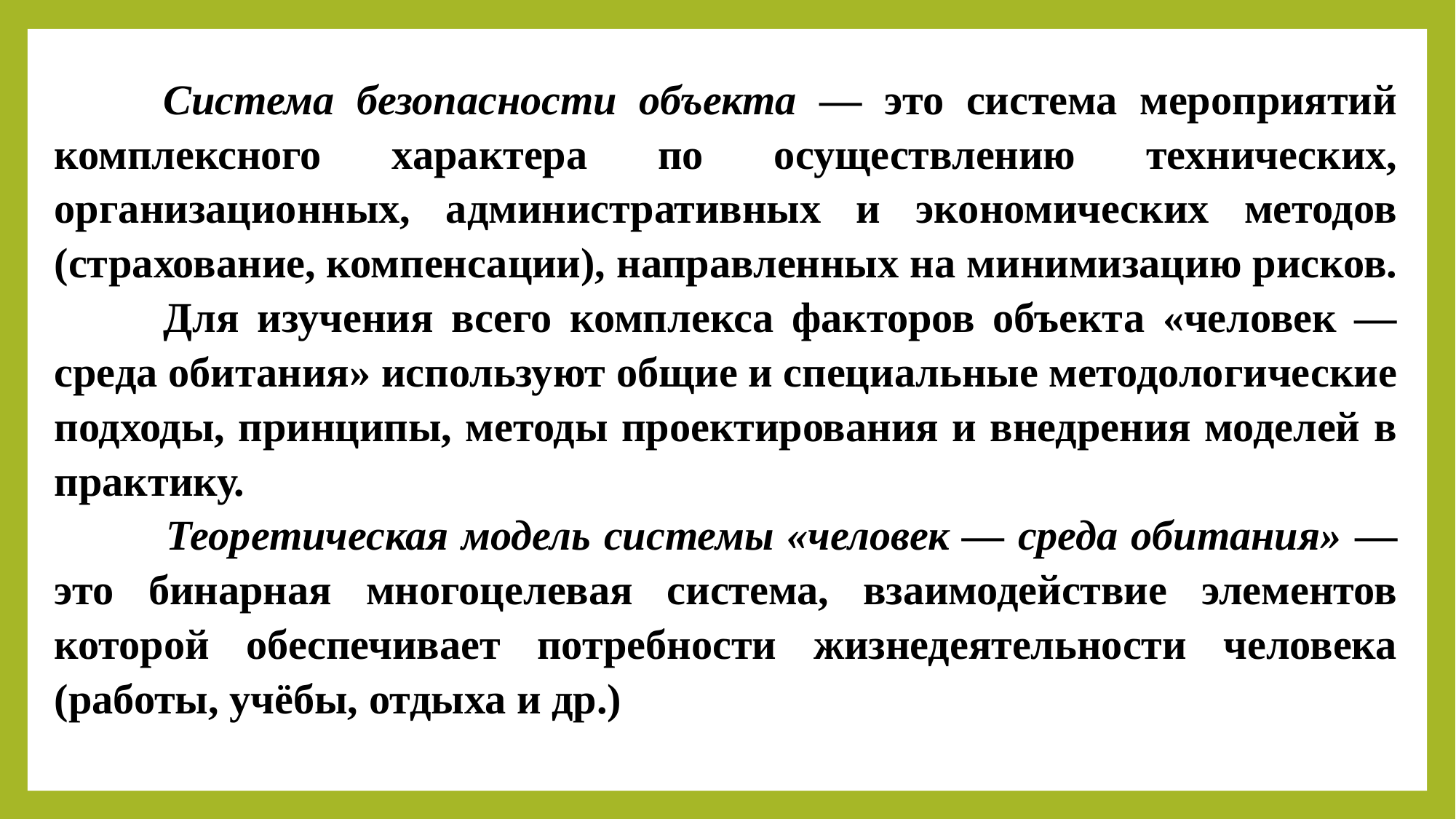

Система безопасности объекта — это система мероприятий комплексного характера по осуществлению технических, организационных, административных и экономических методов (страхование, компенсации), направленных на минимизацию рисков.
	Для изучения всего комплекса факторов объекта «человек — среда обитания» используют общие и специальные методологические подходы, принципы, методы проектирования и внедрения моделей в практику.
 	Теоретическая модель системы «человек — среда обитания» — это бинарная многоцелевая система, взаимодействие элементов которой обеспечивает потребности жизнедеятельности человека (работы, учёбы, отдыха и др.)